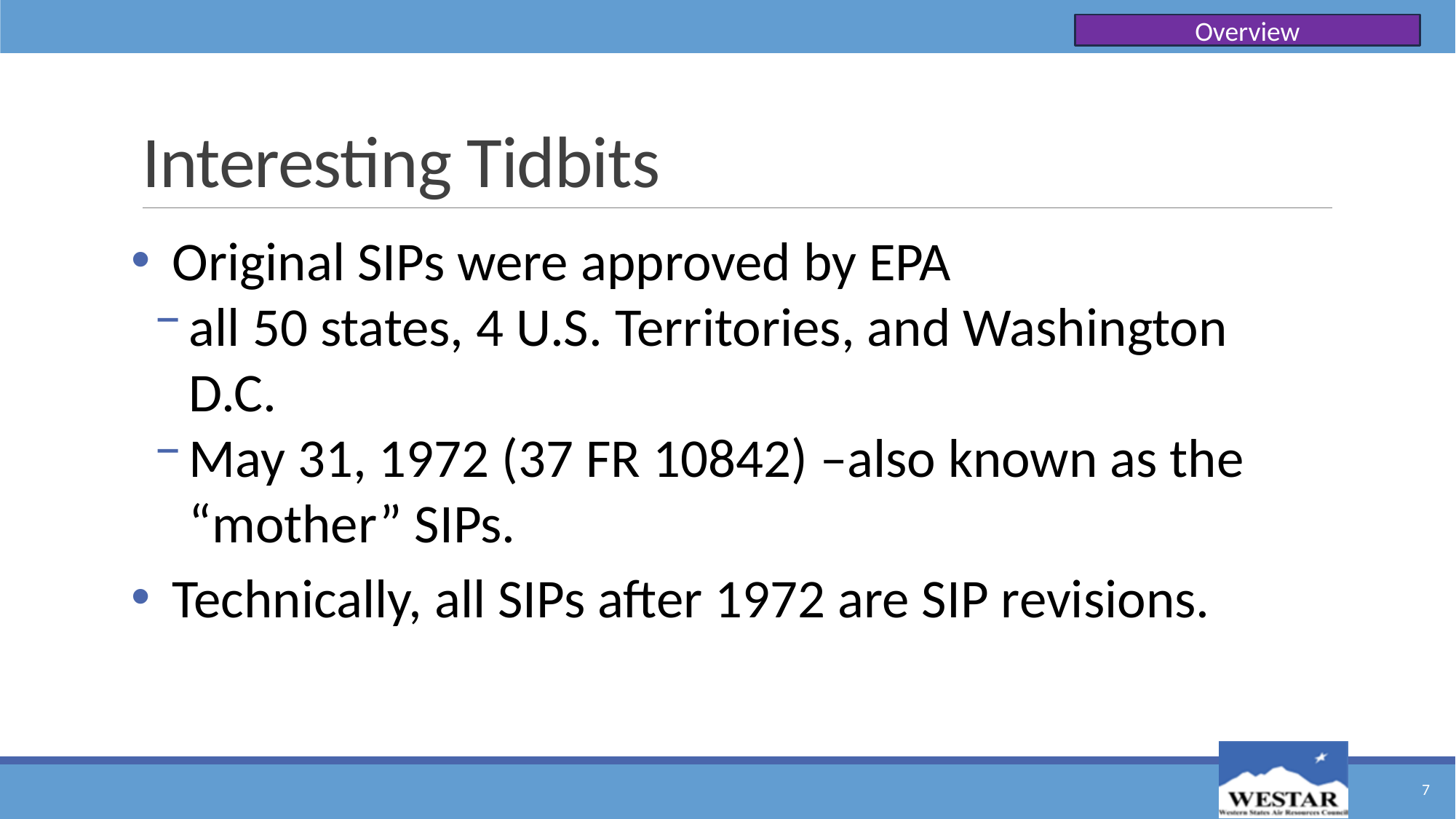

Overview
# Interesting Tidbits
Original SIPs were approved by EPA
all 50 states, 4 U.S. Territories, and Washington D.C.
May 31, 1972 (37 FR 10842) –also known as the “mother” SIPs.
Technically, all SIPs after 1972 are SIP revisions.

7